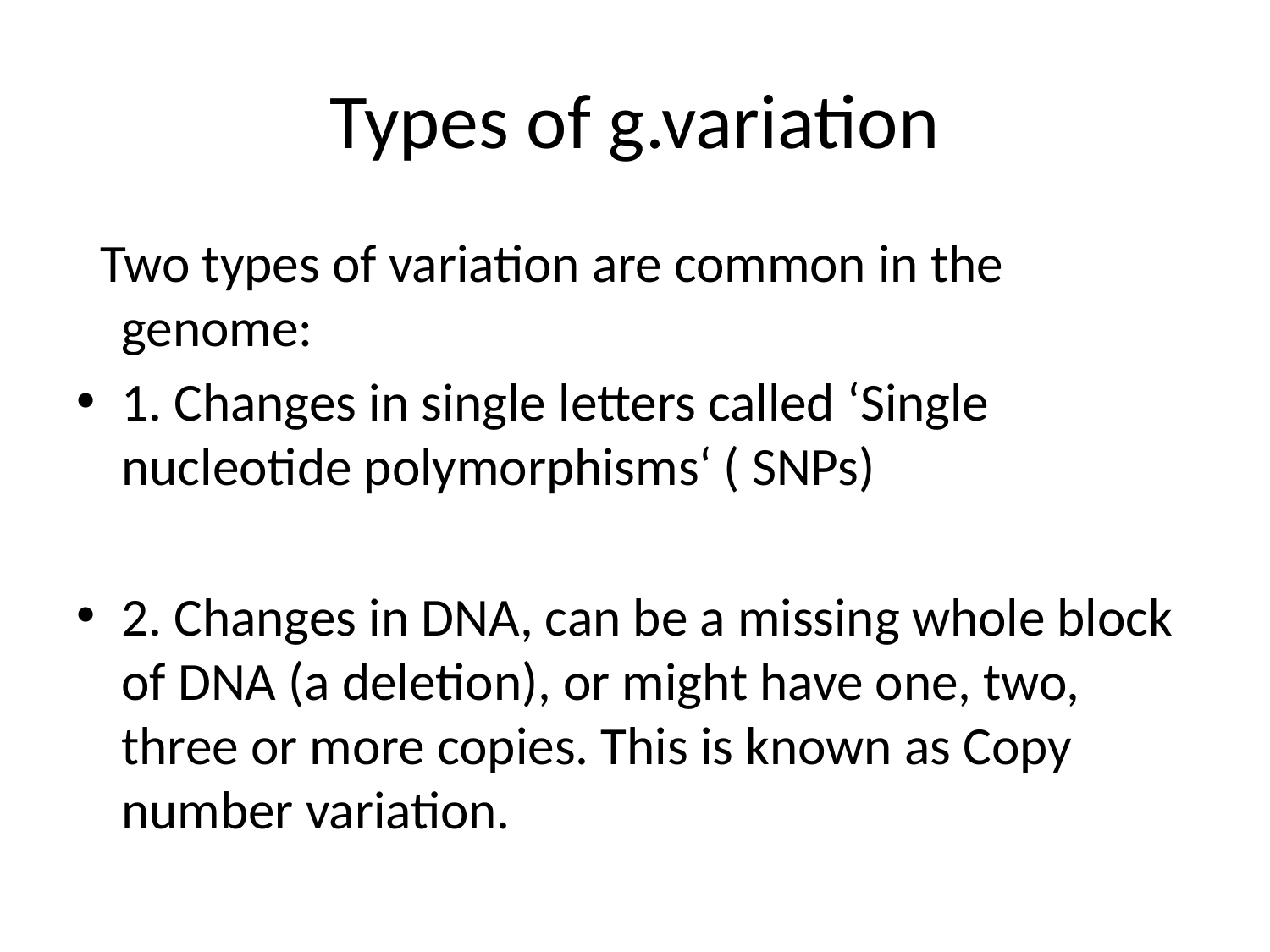

# Types of g.variation
  Two types of variation are common in the genome:
1. Changes in single letters called ‘Single nucleotide polymorphisms‘ ( SNPs)

2. Changes in DNA, can be a missing whole block of DNA (a deletion), or might have one, two, three or more copies. This is known as Copy number variation.